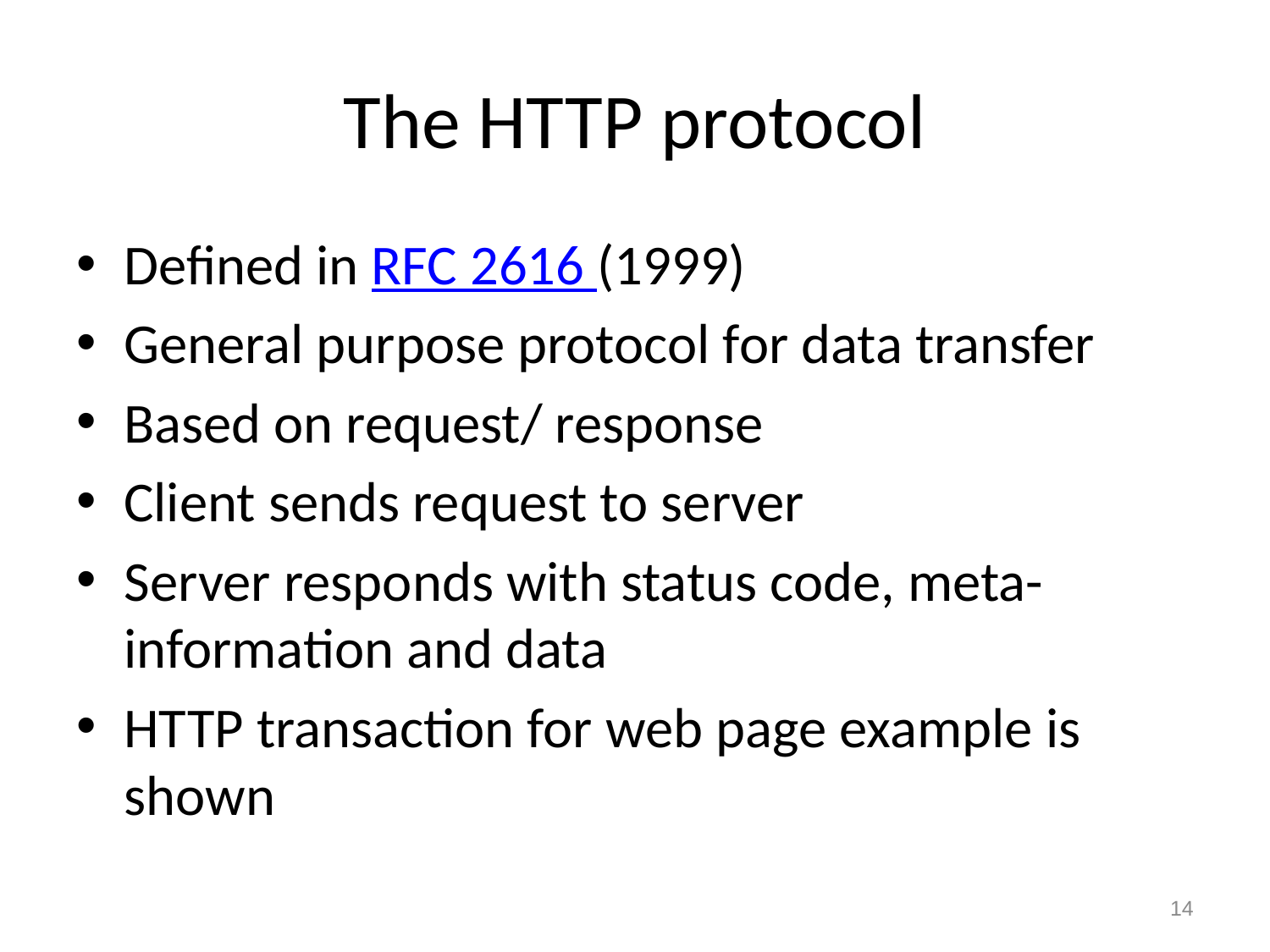

# The HTTP protocol
Defined in RFC 2616 (1999)
General purpose protocol for data transfer
Based on request/ response
Client sends request to server
Server responds with status code, meta-information and data
HTTP transaction for web page example is shown
14